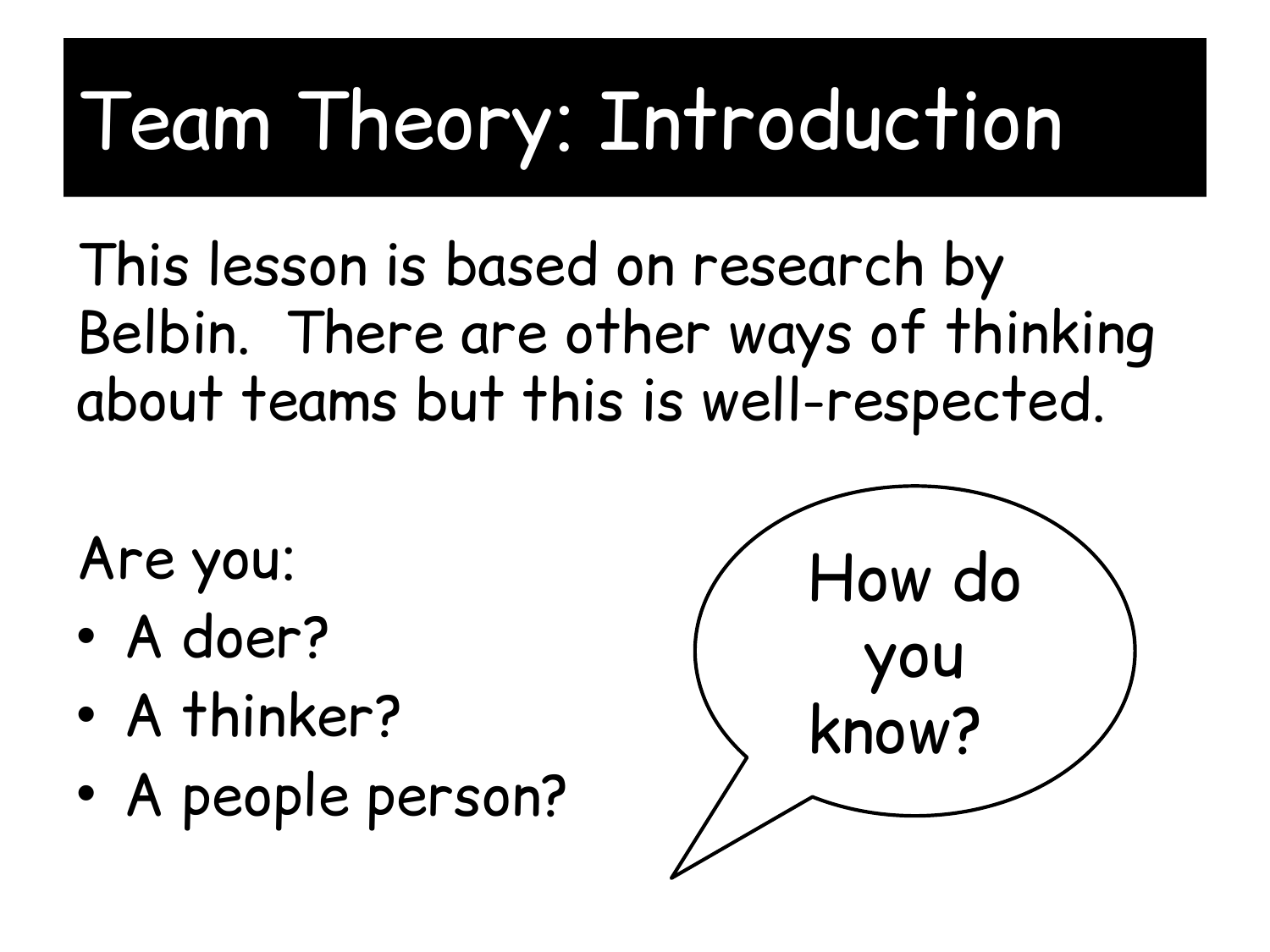

# Team Theory: Introduction
This lesson is based on research by Belbin.  There are other ways of thinking about teams but this is well-respected.

Are you:
A doer?
A thinker?
A people person?
How do you know?